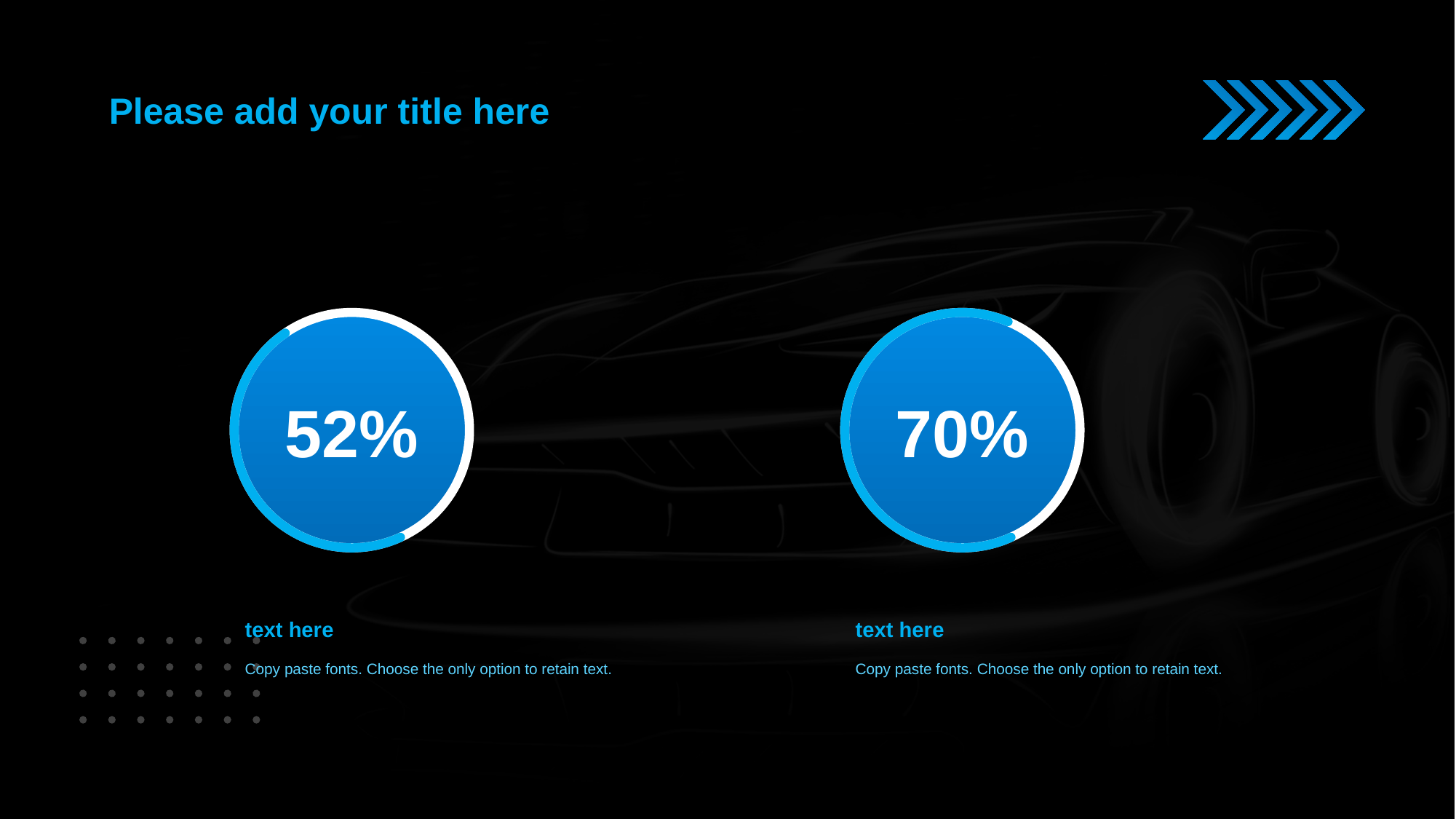

52%
text here
Copy paste fonts. Choose the only option to retain text.

70%
text here
Copy paste fonts. Choose the only option to retain text.